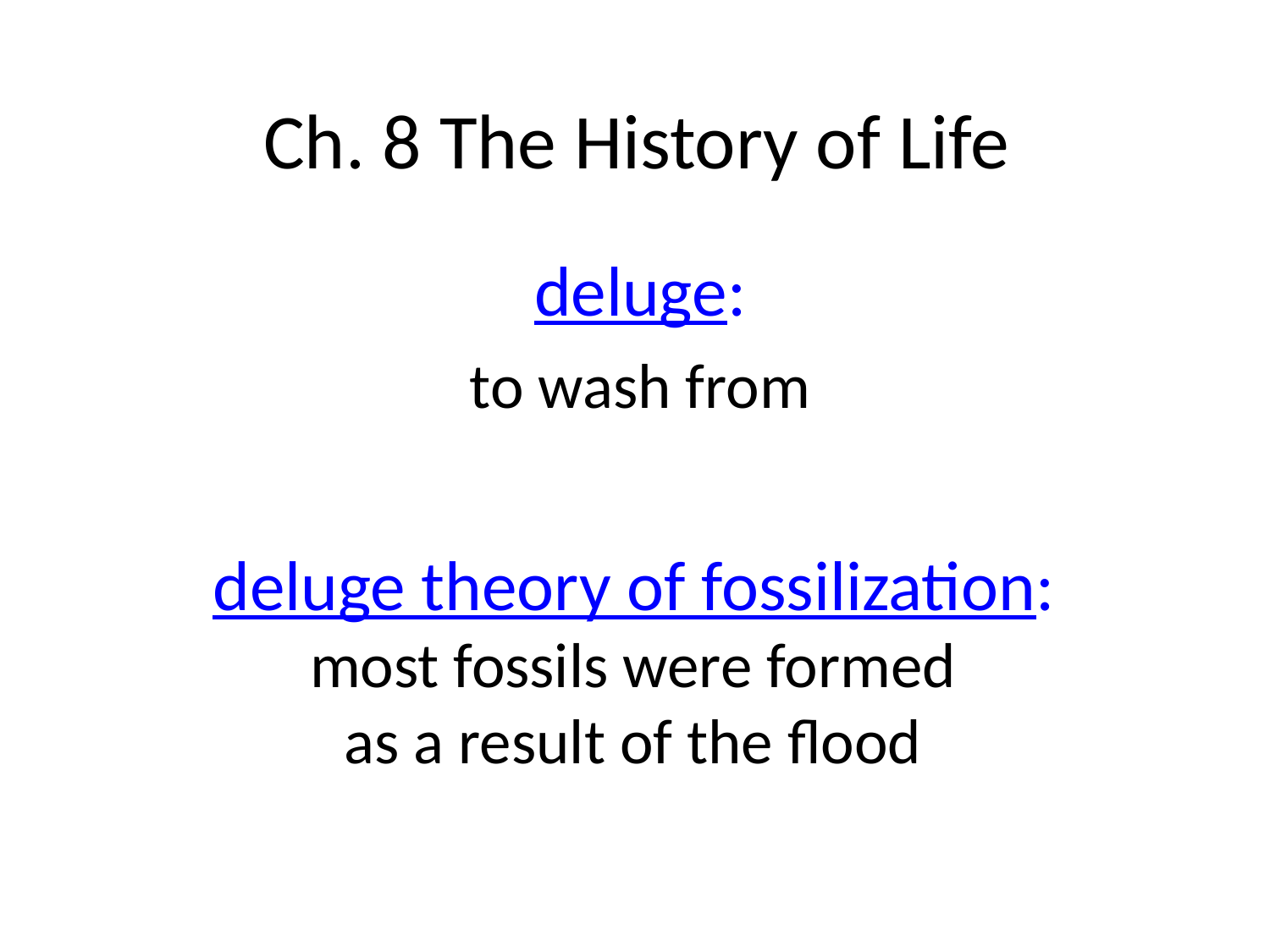

# Ch. 8 The History of Life
deluge:
to wash from

deluge theory of fossilization:
most fossils were formed
as a result of the flood